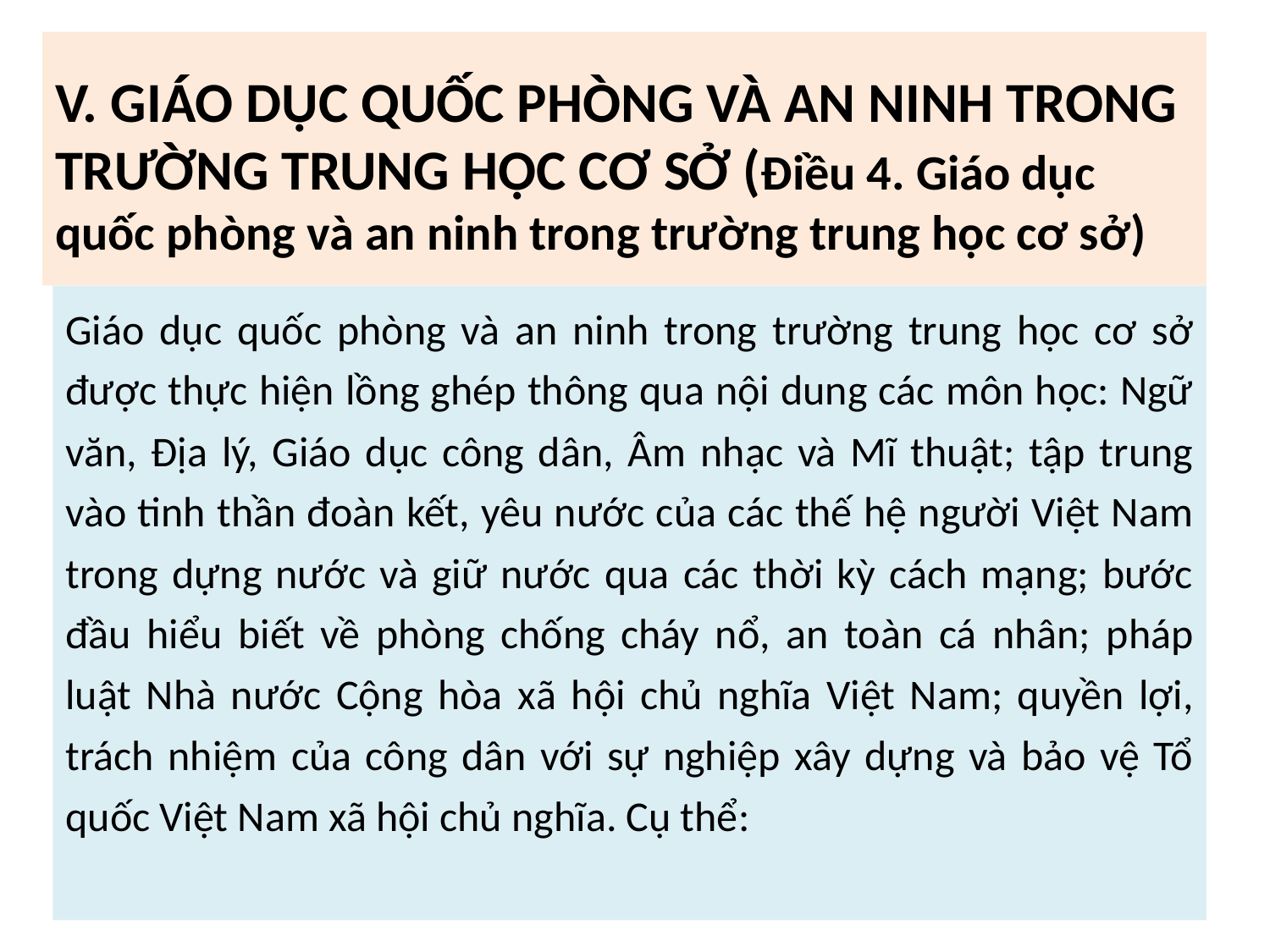

# V. GIÁO DỤC QUỐC PHÒNG VÀ AN NINH TRONG TRƯỜNG TRUNG HỌC CƠ SỞ (Điều 4. Giáo dục quốc phòng và an ninh trong trường trung học cơ sở)
Giáo dục quốc phòng và an ninh trong trường trung học cơ sở được thực hiện lồng ghép thông qua nội dung các môn học: Ngữ văn, Địa lý, Giáo dục công dân, Âm nhạc và Mĩ thuật; tập trung vào tinh thần đoàn kết, yêu nước của các thế hệ người Việt Nam trong dựng nước và giữ nước qua các thời kỳ cách mạng; bước đầu hiểu biết về phòng chống cháy nổ, an toàn cá nhân; pháp luật Nhà nước Cộng hòa xã hội chủ nghĩa Việt Nam; quyền lợi, trách nhiệm của công dân với sự nghiệp xây dựng và bảo vệ Tổ quốc Việt Nam xã hội chủ nghĩa. Cụ thể: